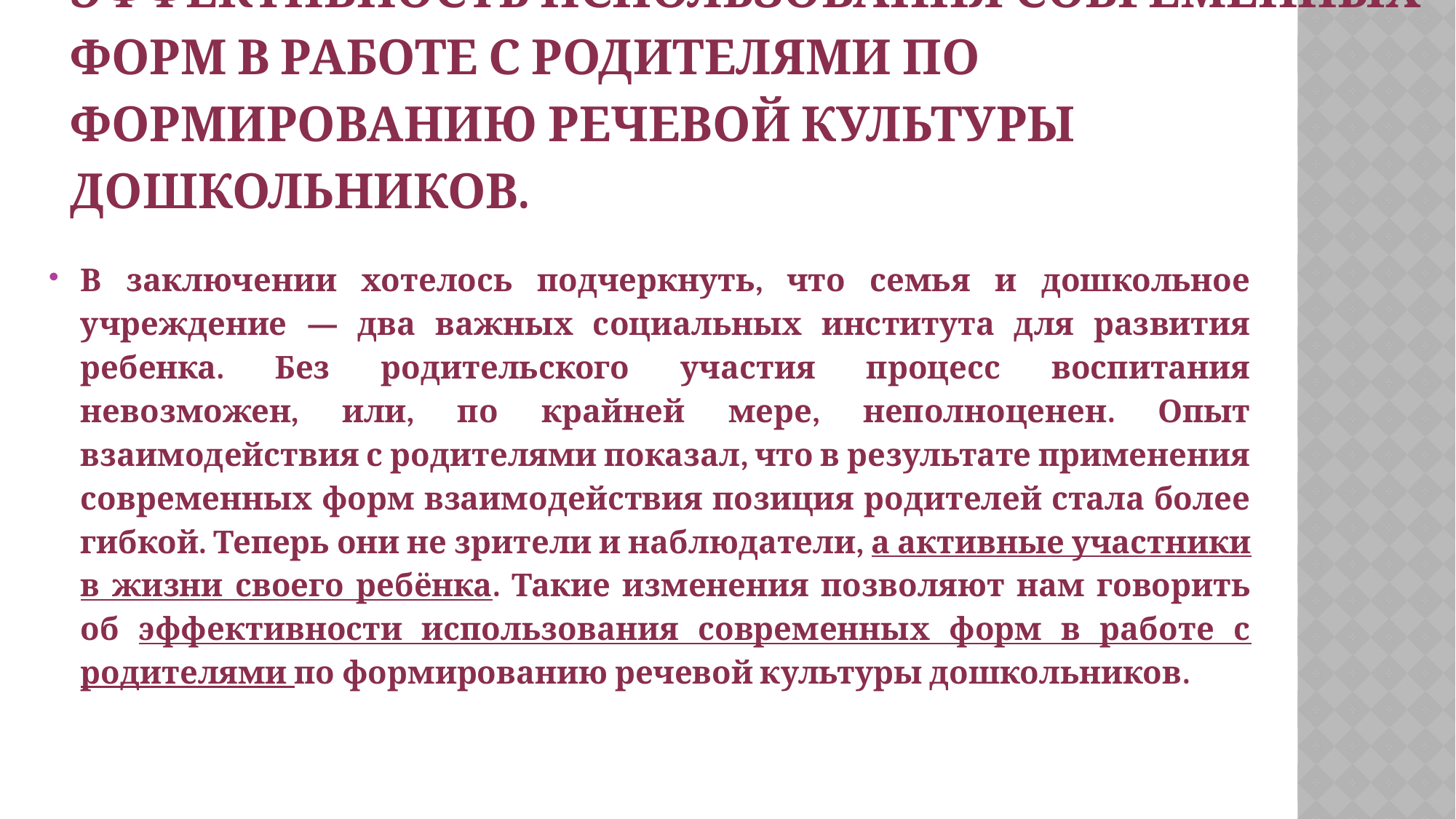

# Эффективность использования современных форм в работе с родителями по формированию речевой культуры дошкольников.
В заключении хотелось подчеркнуть, что семья и дошкольное учреждение — два важных социальных института для развития ребенка. Без родительского участия процесс воспитания невозможен, или, по крайней мере, неполноценен. Опыт взаимодействия с родителями показал, что в результате применения современных форм взаимодействия позиция родителей стала более гибкой. Теперь они не зрители и наблюдатели, а активные участники в жизни своего ребёнка. Такие изменения позволяют нам говорить об эффективности использования современных форм в работе с родителями по формированию речевой культуры дошкольников.